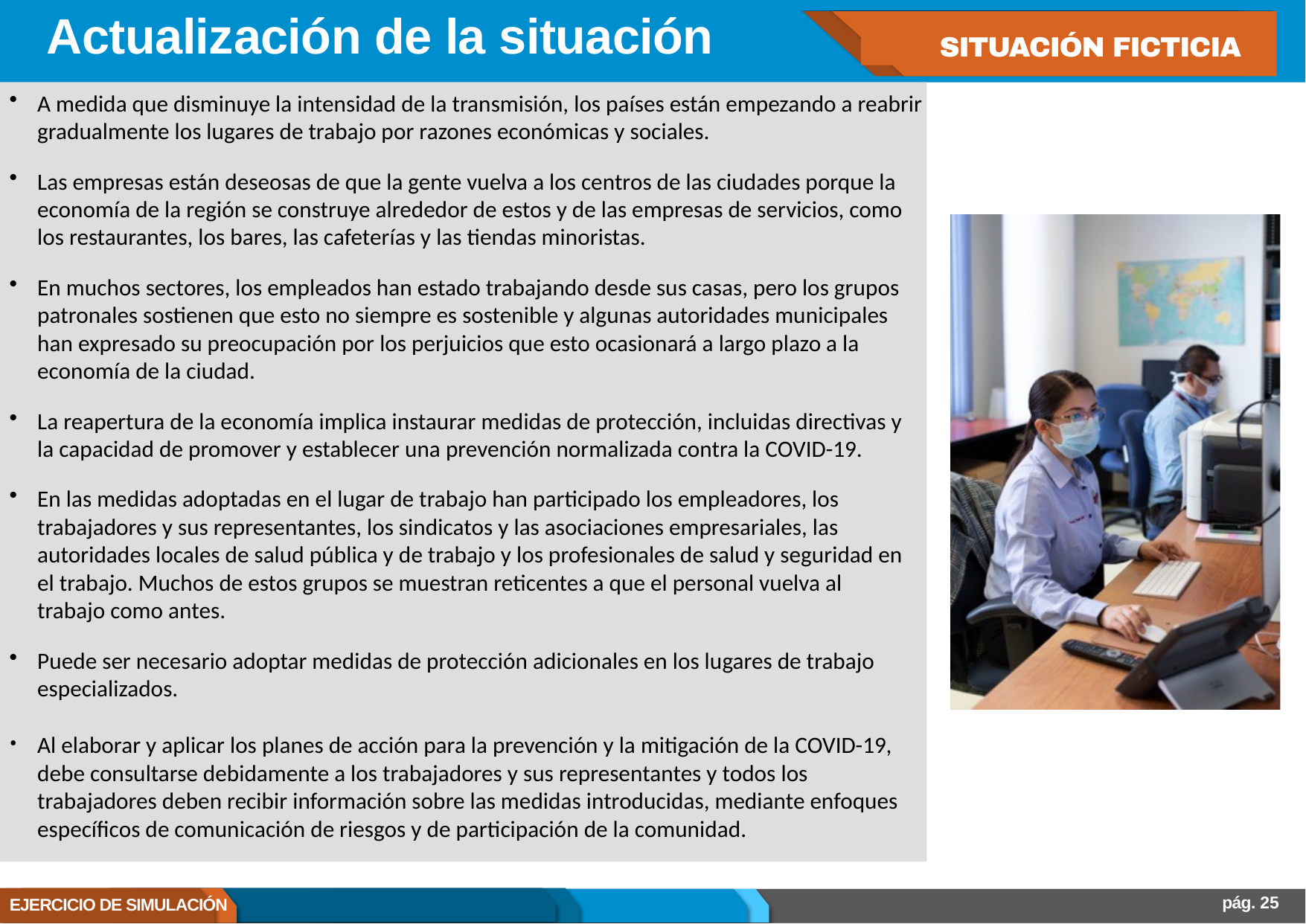

# Actualización de la situación

SITUACIÓN FICTICIA

A medida que disminuye la intensidad de la transmisión, los países están empezando a reabrir gradualmente los lugares de trabajo por razones económicas y sociales.
Las empresas están deseosas de que la gente vuelva a los centros de las ciudades porque la economía de la región se construye alrededor de estos y de las empresas de servicios, como
los restaurantes, los bares, las cafeterías y las tiendas minoristas.
En muchos sectores, los empleados han estado trabajando desde sus casas, pero los grupos patronales sostienen que esto no siempre es sostenible y algunas autoridades municipales
han expresado su preocupación por los perjuicios que esto ocasionará a largo plazo a la economía de la ciudad.
La reapertura de la economía implica instaurar medidas de protección, incluidas directivas y
la capacidad de promover y establecer una prevención normalizada contra la COVID-19.
En las medidas adoptadas en el lugar de trabajo han participado los empleadores, los trabajadores y sus representantes, los sindicatos y las asociaciones empresariales, las autoridades locales de salud pública y de trabajo y los profesionales de salud y seguridad en el trabajo. Muchos de estos grupos se muestran reticentes a que el personal vuelva al trabajo como antes.
Puede ser necesario adoptar medidas de protección adicionales en los lugares de trabajo especializados.

Al elaborar y aplicar los planes de acción para la prevención y la mitigación de la COVID-19, debe consultarse debidamente a los trabajadores y sus representantes y todos los trabajadores deben recibir información sobre las medidas introducidas, mediante enfoques específicos de comunicación de riesgos y de participación de la comunidad.

pág. 25
EJERCICIO DE SIMULACIÓN